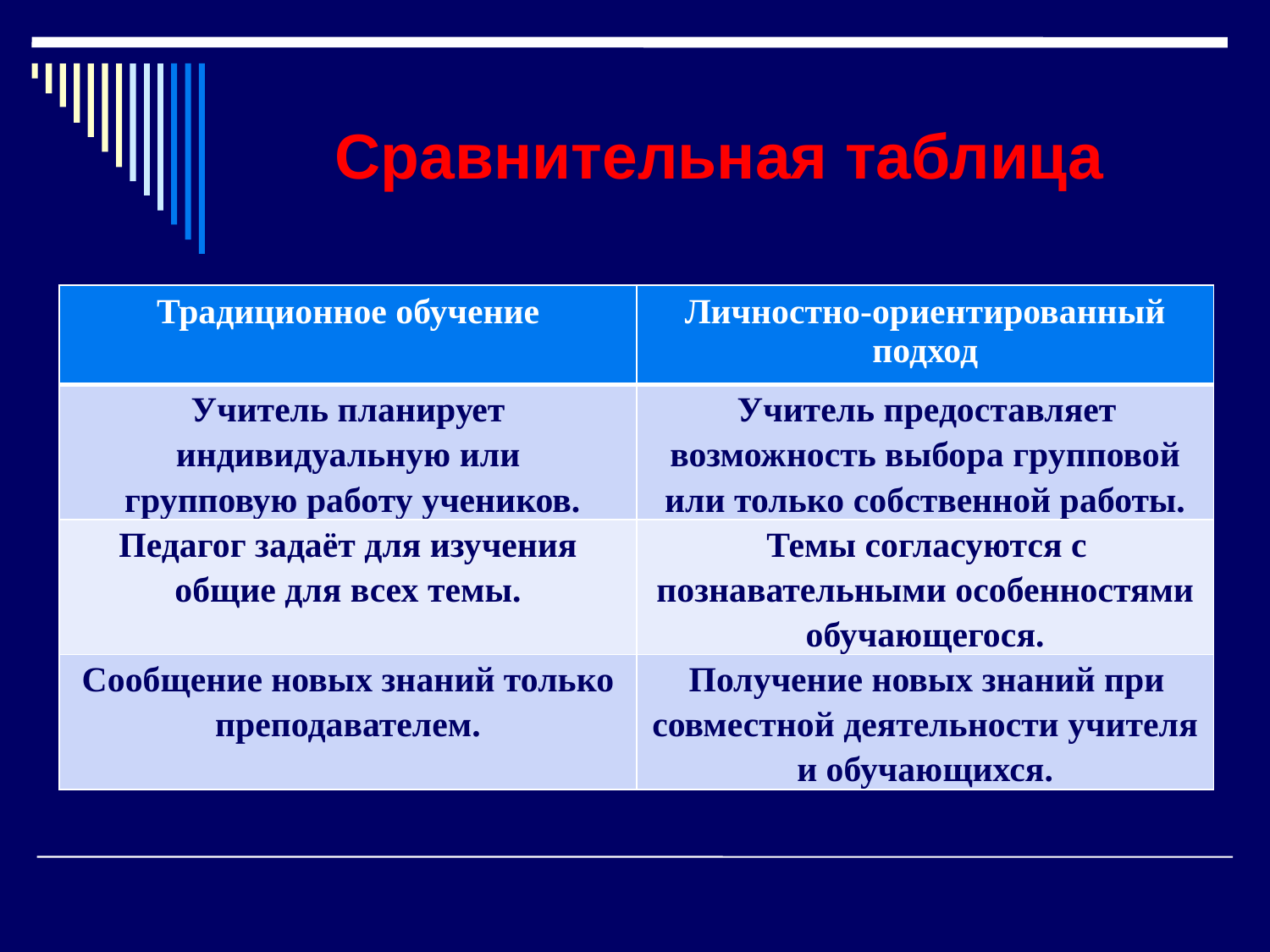

# Сравнительная таблица
| Традиционное обучение | Личностно-ориентированный подход |
| --- | --- |
| Учитель планирует индивидуальную или групповую работу учеников. | Учитель предоставляет возможность выбора групповой или только собственной работы. |
| Педагог задаёт для изучения общие для всех темы. | Темы согласуются с познавательными особенностями обучающегося. |
| Сообщение новых знаний только преподавателем. | Получение новых знаний при совместной деятельности учителя и обучающихся. |